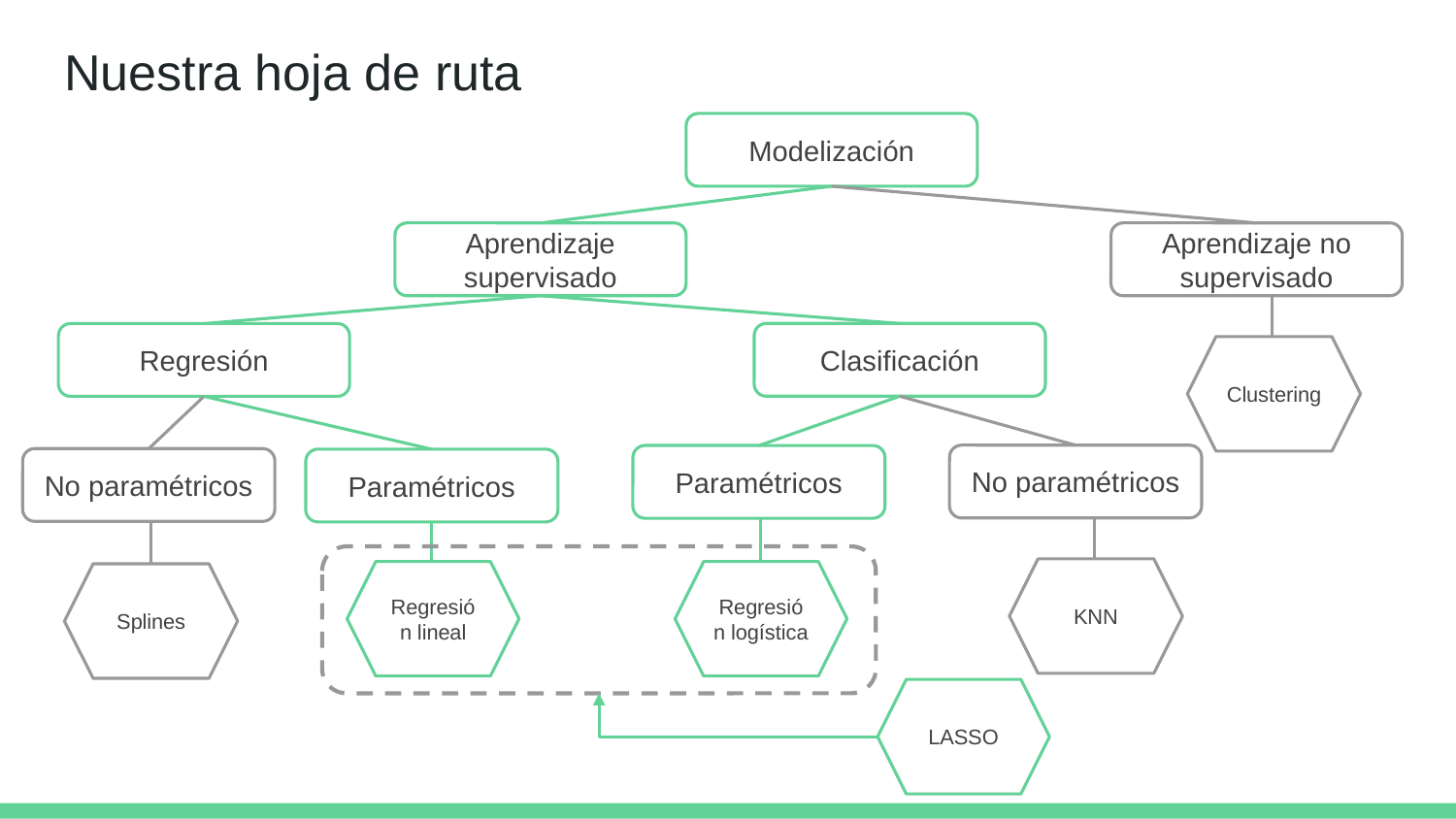

# Nuestra hoja de ruta
Modelización
Aprendizaje supervisado
Aprendizaje no supervisado
Clasificación
Regresión
Clustering
No paramétricos
Paramétricos
No paramétricos
Paramétricos

KNN
Regresión lineal
Regresión logística
Splines
LASSO